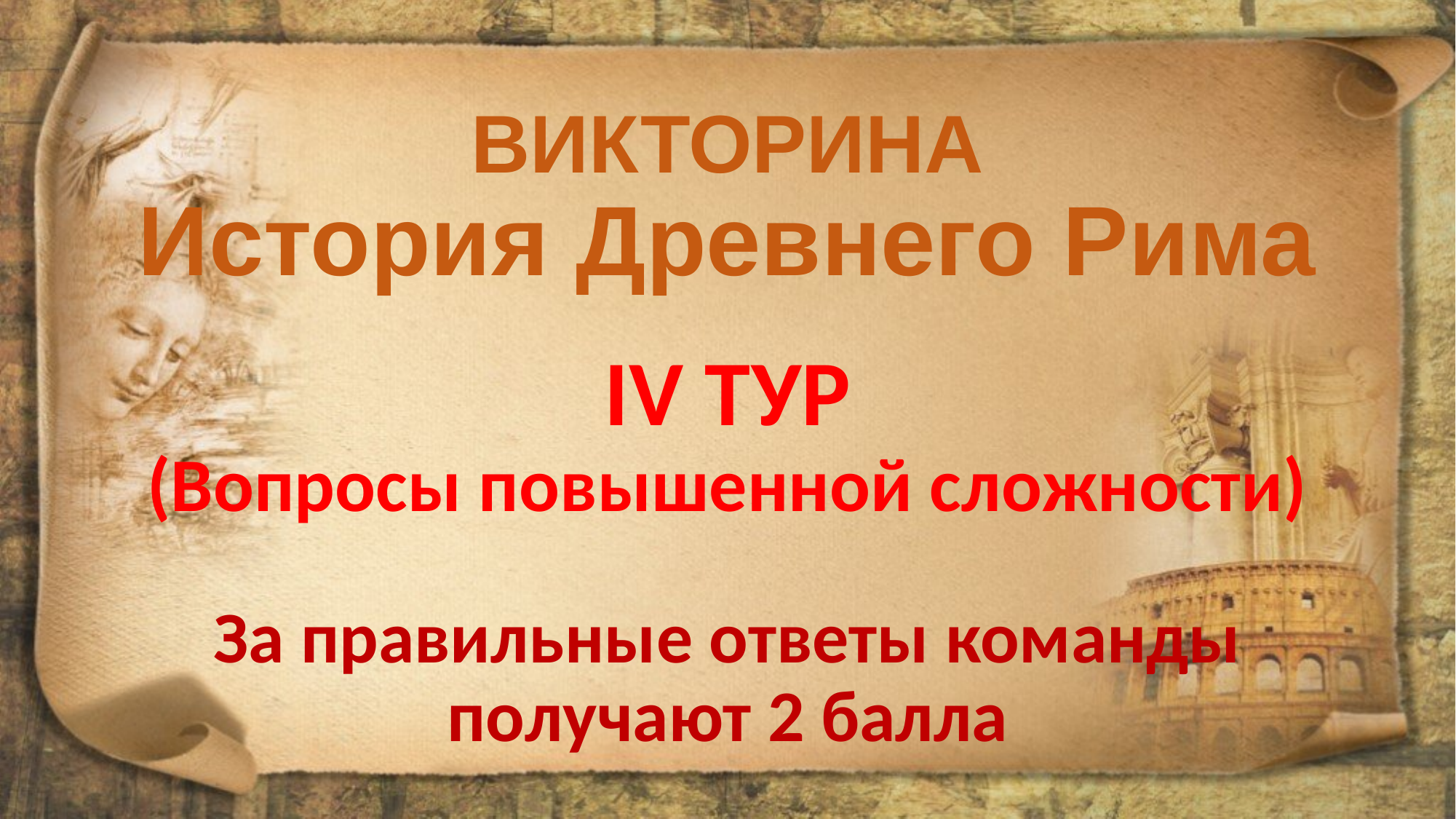

# ВИКТОРИНА История Древнего Рима IV ТУР (Вопросы повышенной сложности)
За правильные ответы команды получают 2 балла